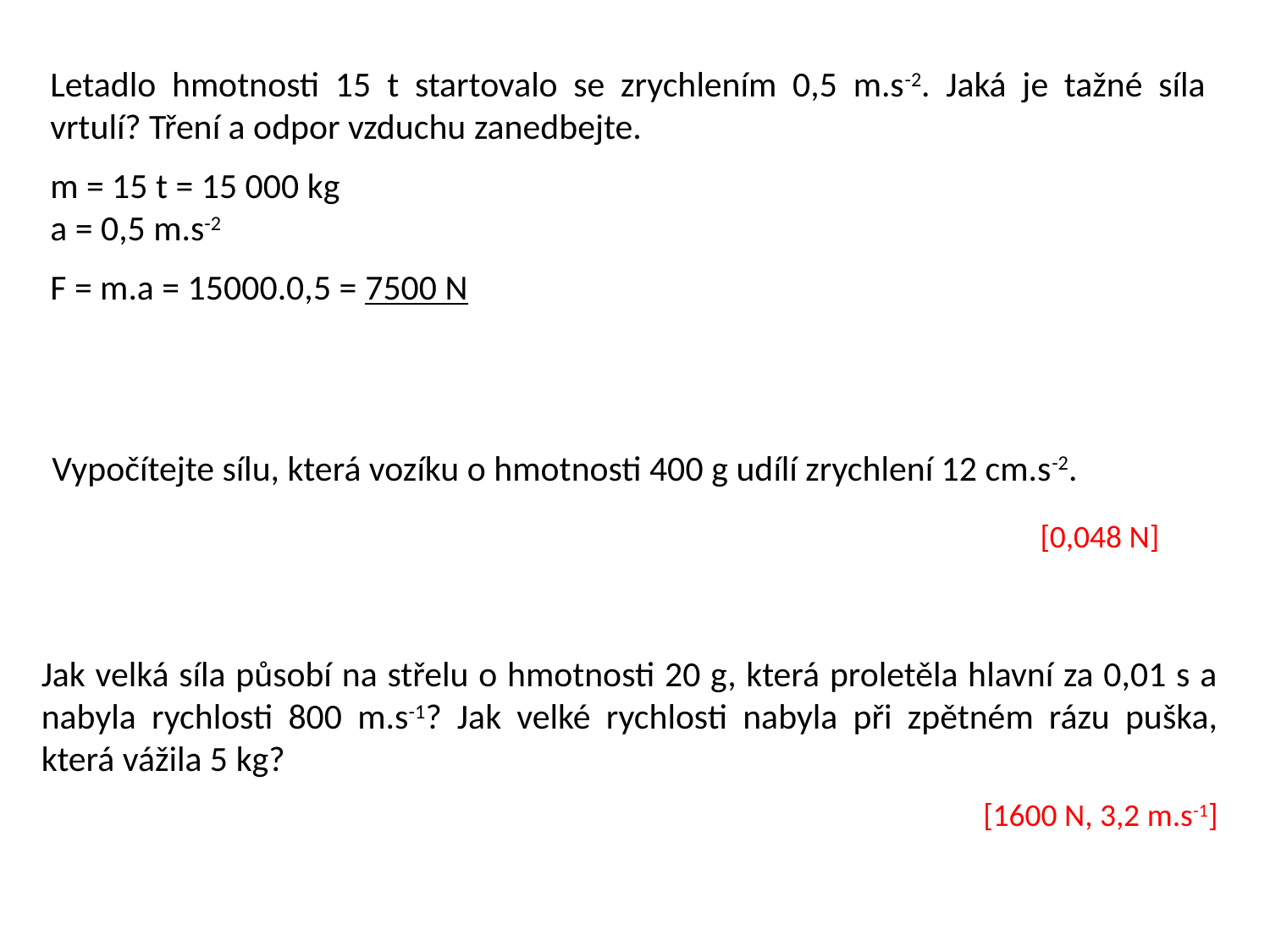

Letadlo hmotnosti 15 t startovalo se zrychlením 0,5 m.s-2. Jaká je tažné síla vrtulí? Tření a odpor vzduchu zanedbejte.

m = 15 t = 15 000 kg
a = 0,5 m.s-2

F = m.a = 15000.0,5 = 7500 N
Vypočítejte sílu, která vozíku o hmotnosti 400 g udílí zrychlení 12 cm.s-2.
[0,048 N]
Jak velká síla působí na střelu o hmotnosti 20 g, která proletěla hlavní za 0,01 s a nabyla rychlosti 800 m.s-1? Jak velké rychlosti nabyla při zpětném rázu puška, která vážila 5 kg?
[1600 N, 3,2 m.s-1]